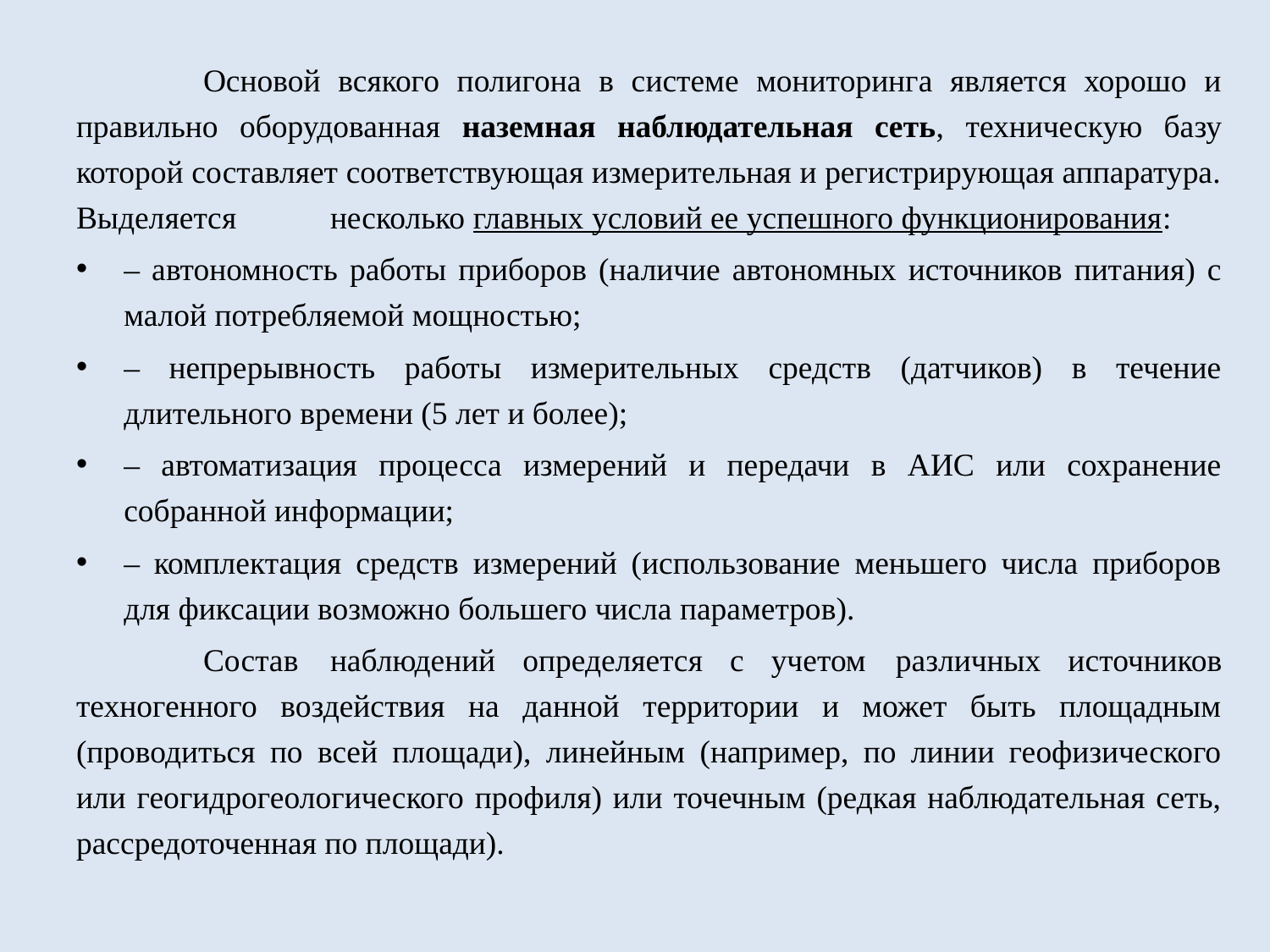

Основой всякого полигона в системе мониторинга является хорошо и правильно оборудованная наземная наблюдательная сеть, техническую базу которой составляет соответствующая измерительная и регистрирующая аппаратура. Выделяется	несколько главных условий ее успешного функционирования:
– автономность работы приборов (наличие автономных источников питания) с малой потребляемой мощностью;
– непрерывность работы измерительных средств (датчиков) в течение длительного времени (5 лет и более);
– автоматизация процесса измерений и передачи в АИС или сохранение собранной информации;
– комплектация средств измерений (использование меньшего числа приборов для фиксации возможно большего числа параметров).
	Состав	наблюдений определяется с учетом	различных источников техногенного воздействия на данной территории и может быть площадным (проводиться по всей площади), линейным (например, по линии геофизического или геогидрогеологического профиля) или точечным (редкая наблюдательная сеть, рассредоточенная по площади).